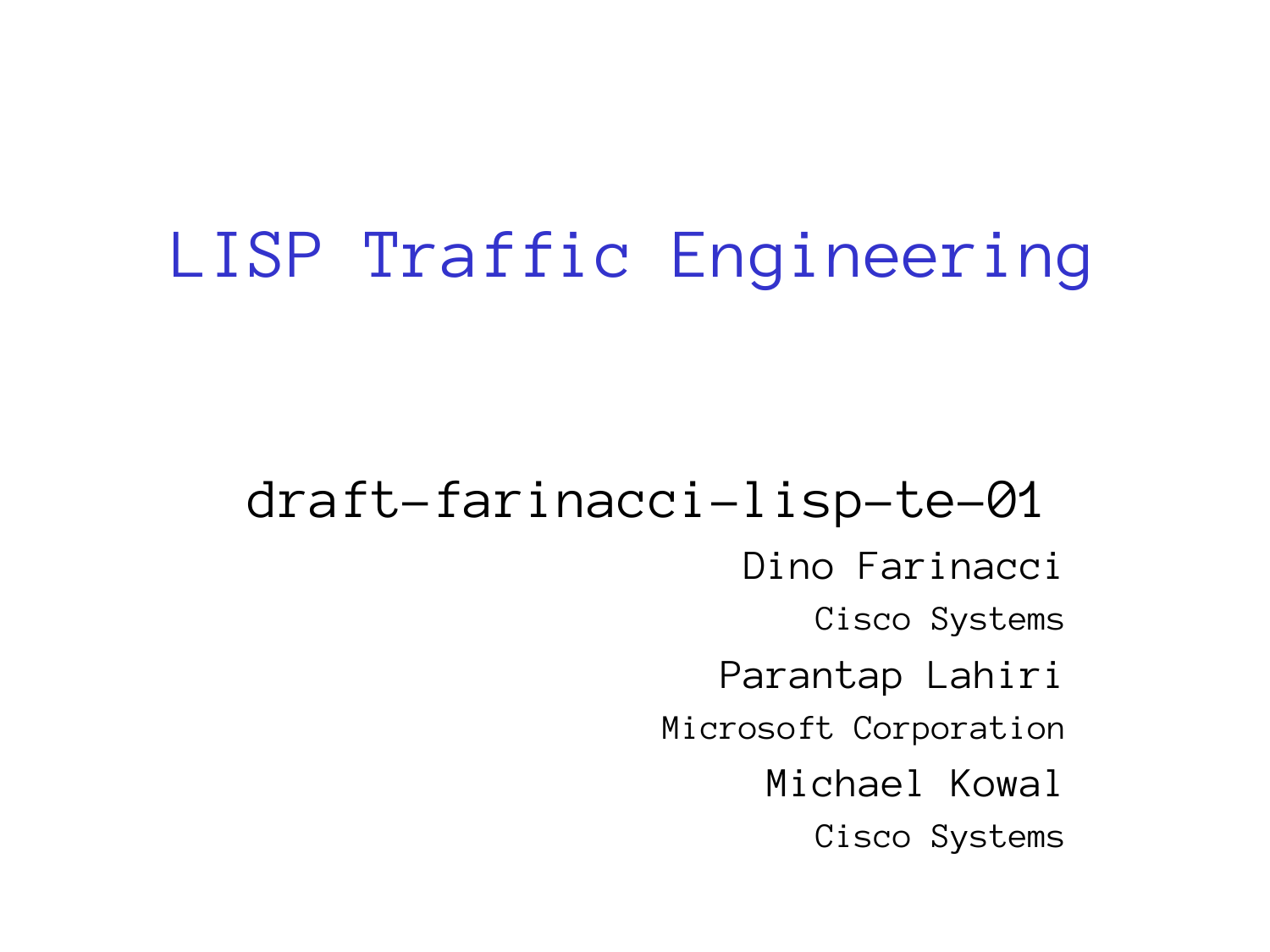

# LISP Traffic Engineering
 draft-farinacci-lisp-te-01
Dino Farinacci
Cisco Systems
Parantap Lahiri
Microsoft Corporation
Michael Kowal
Cisco Systems